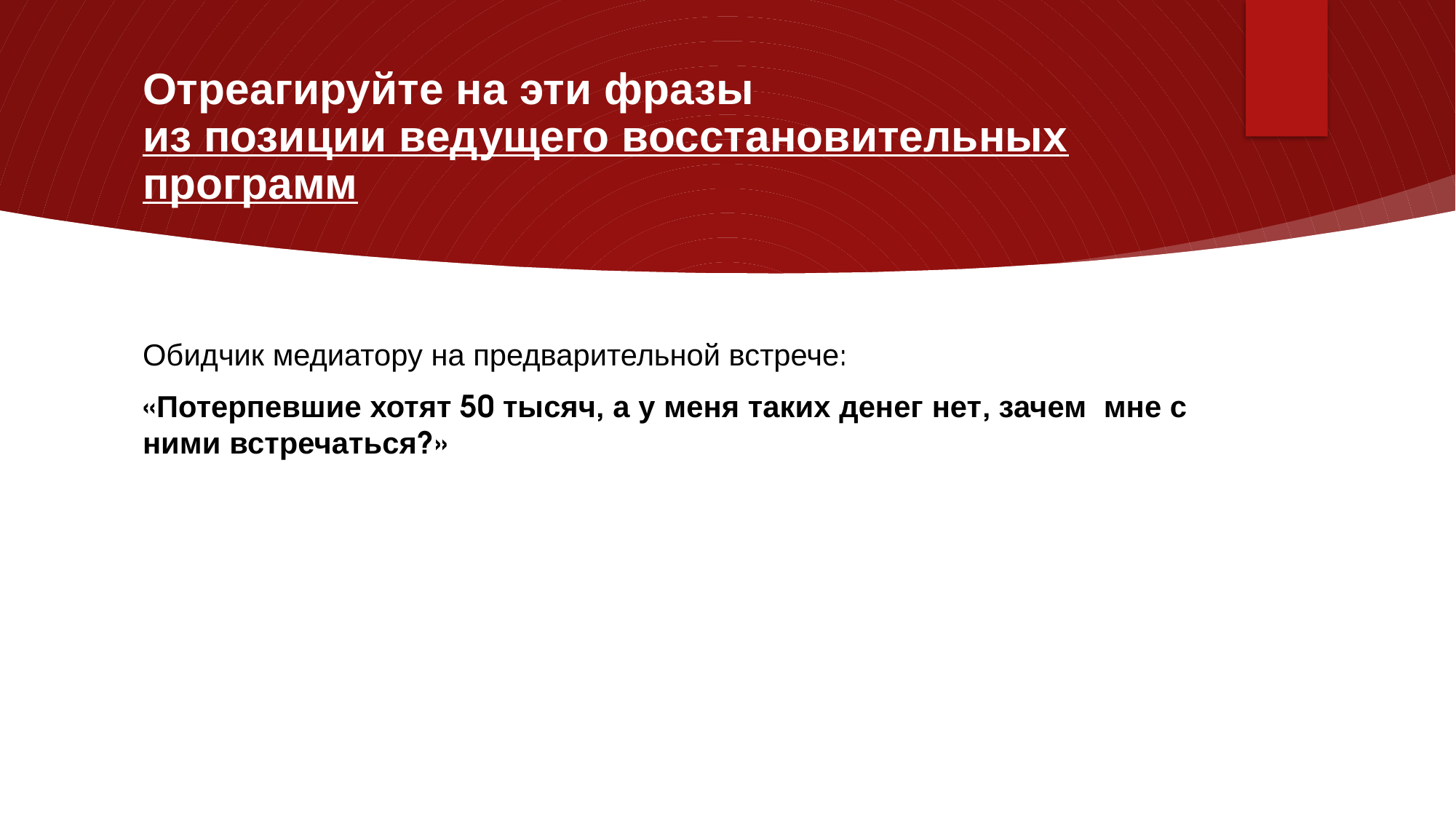

# Отреагируйте на эти фразы из позиции ведущего восстановительных программ

Обидчик медиатору на предварительной встрече:
«Потерпевшие хотят 50 тысяч, а у меня таких денег нет, зачем  мне с ними встречаться?»